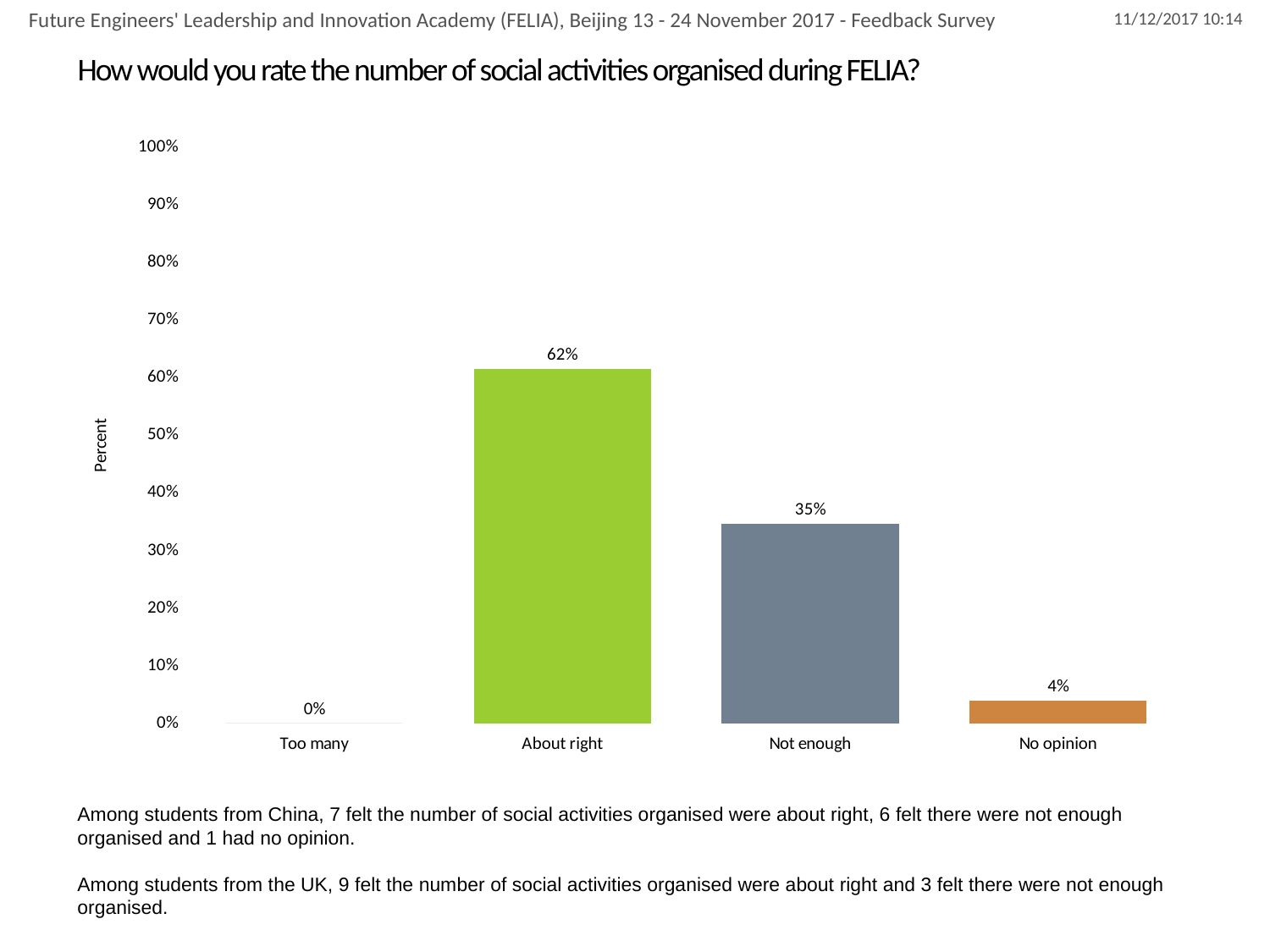

Future Engineers' Leadership and Innovation Academy (FELIA), Beijing 13 - 24 November 2017 - Feedback Survey
# How would you rate the number of social activities organised during FELIA?

### Chart

| Category | How would you rate the number of social activities organised during FELIA? |
|---|---|
| Too many | 0.0 |
| About right | 0.6153846153846154 |
| Not enough | 0.34615384615384615 |
| No opinion | 0.038461538461538464 |
Among students from China, 7 felt the number of social activities organised were about right, 6 felt there were not enough organised and 1 had no opinion.

Among students from the UK, 9 felt the number of social activities organised were about right and 3 felt there were not enough organised.